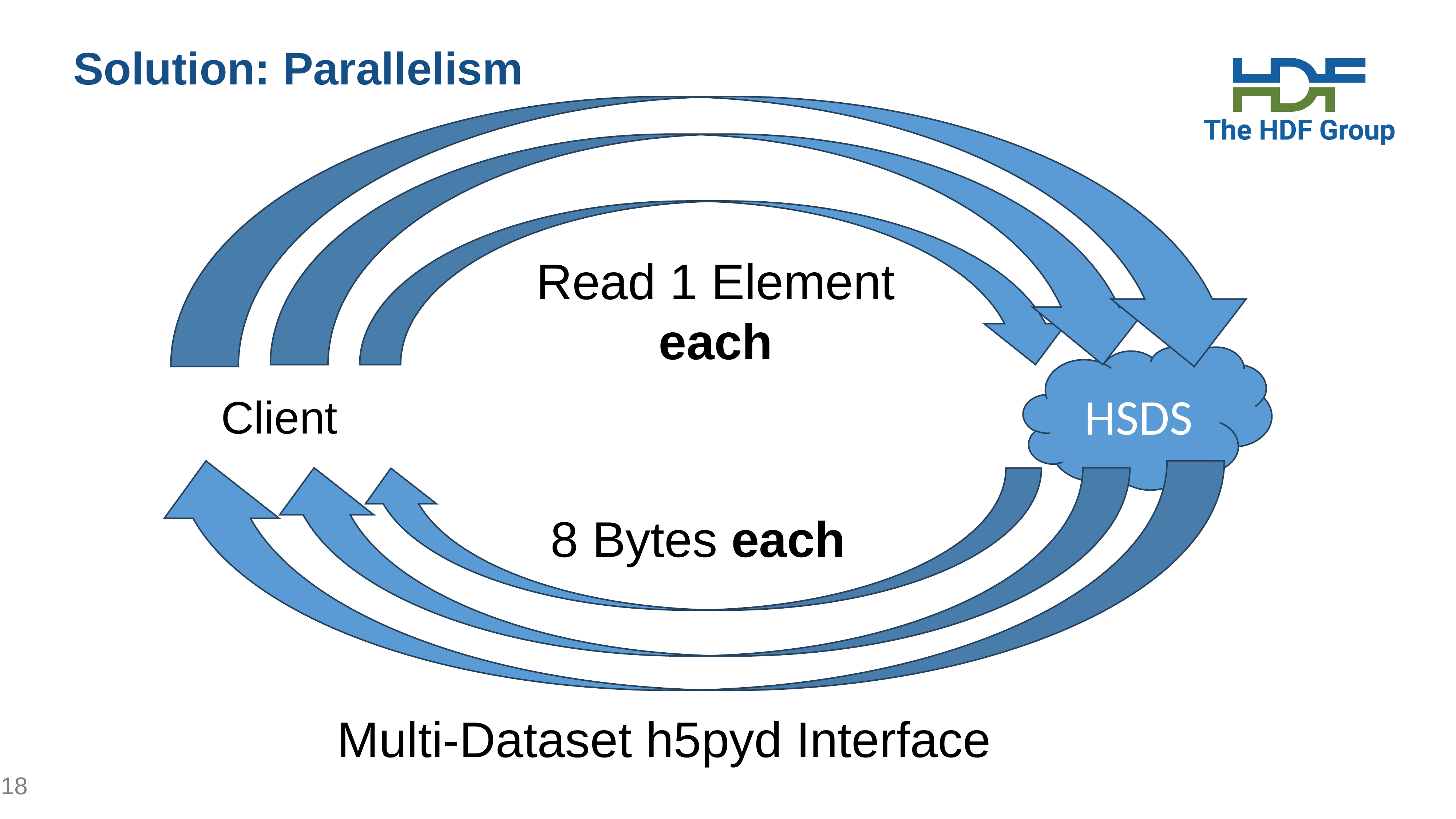

# Solution: Parallelism

Read 1 Element
each
HSDS
Client

8 Bytes each
Multi-Dataset h5pyd Interface